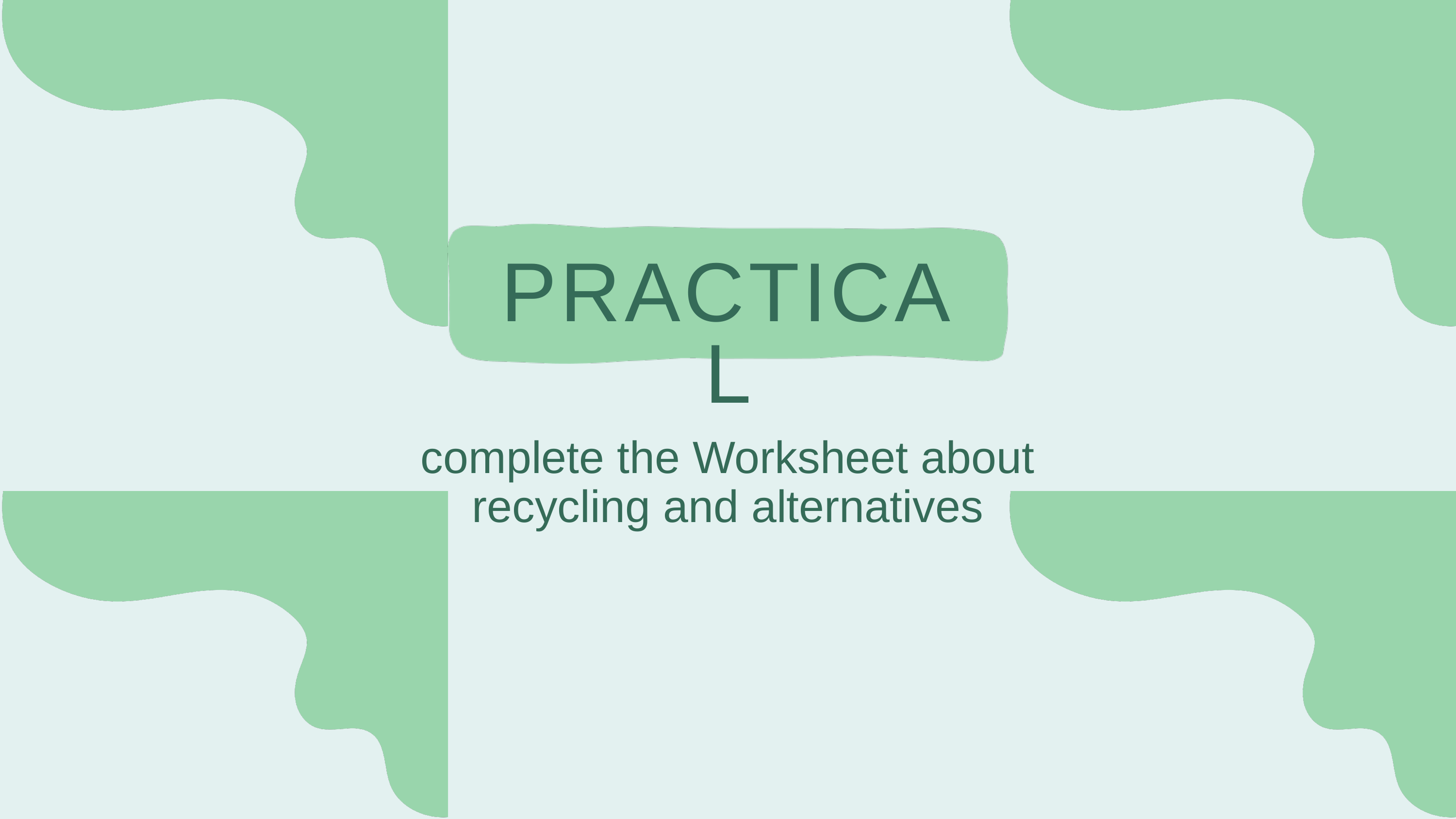

PRACTICAL
complete the Worksheet about recycling and alternatives